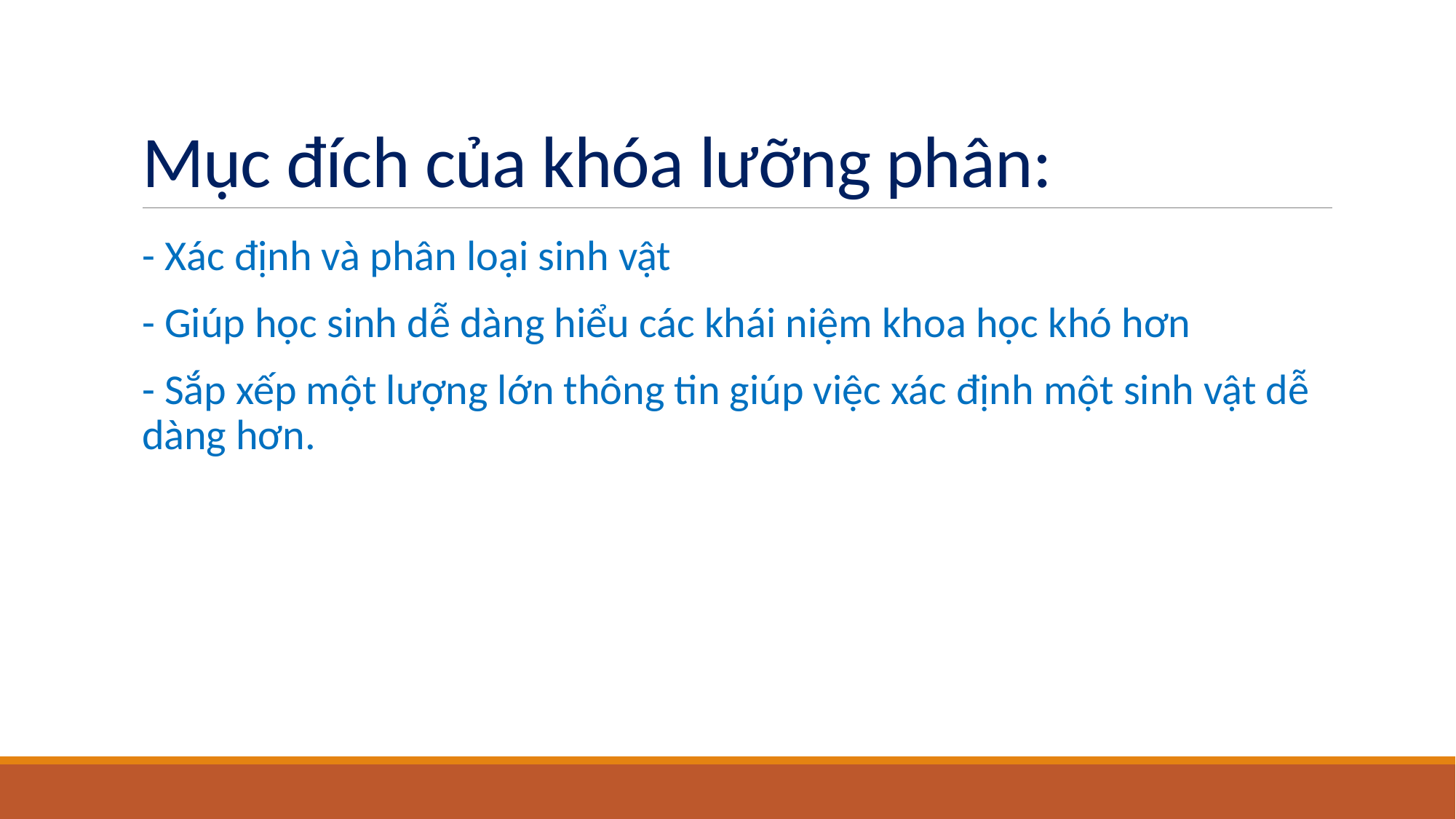

# Mục đích của khóa lưỡng phân:
- Xác định và phân loại sinh vật
- Giúp học sinh dễ dàng hiểu các khái niệm khoa học khó hơn
- Sắp xếp một lượng lớn thông tin giúp việc xác định một sinh vật dễ dàng hơn.